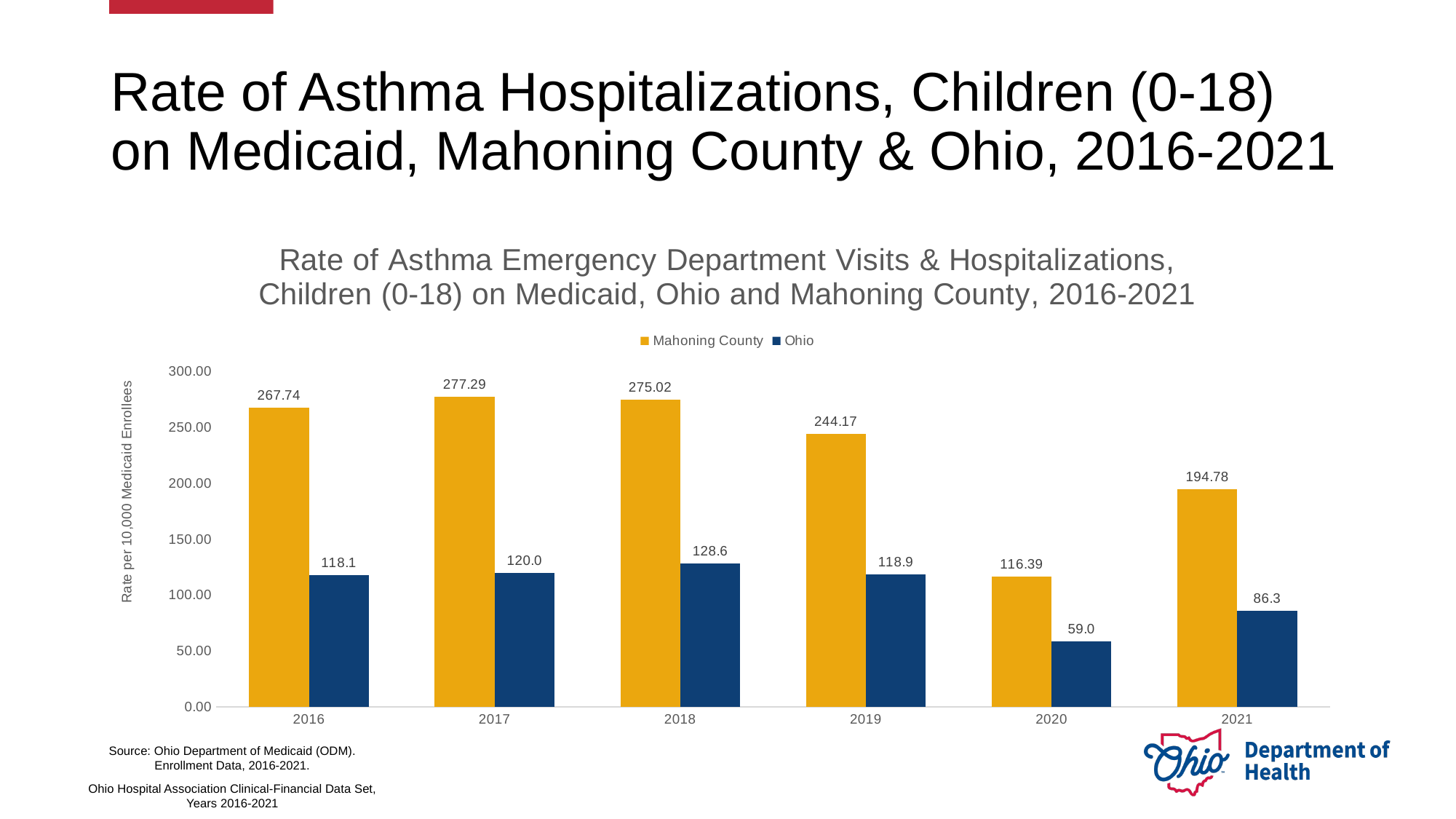

# Rate of Asthma Hospitalizations, Children (0-18) on Medicaid, Mahoning County & Ohio, 2016-2021

### Chart: Rate of Asthma Emergency Department Visits & Hospitalizations, Children (0-18) on Medicaid, Ohio and Mahoning County, 2016-2021

| Category | Mahoning County | Ohio |
|---|---|---|
| 2016 | 267.7447146928226 | 118.07072733668609 |
| 2017 | 277.2882933803238 | 120.00470323794849 |
| 2018 | 275.01756499046473 | 128.55001516651058 |
| 2019 | 244.1723964447426 | 118.8504883546206 |
| 2020 | 116.39152909788227 | 58.99600967982358 |
| 2021 | 194.7819289273965 | 86.30966146023712 |
Source: Ohio Department of Medicaid (ODM). Enrollment Data, 2016-2021.
Ohio Hospital Association Clinical-Financial Data Set, Years 2016-2021